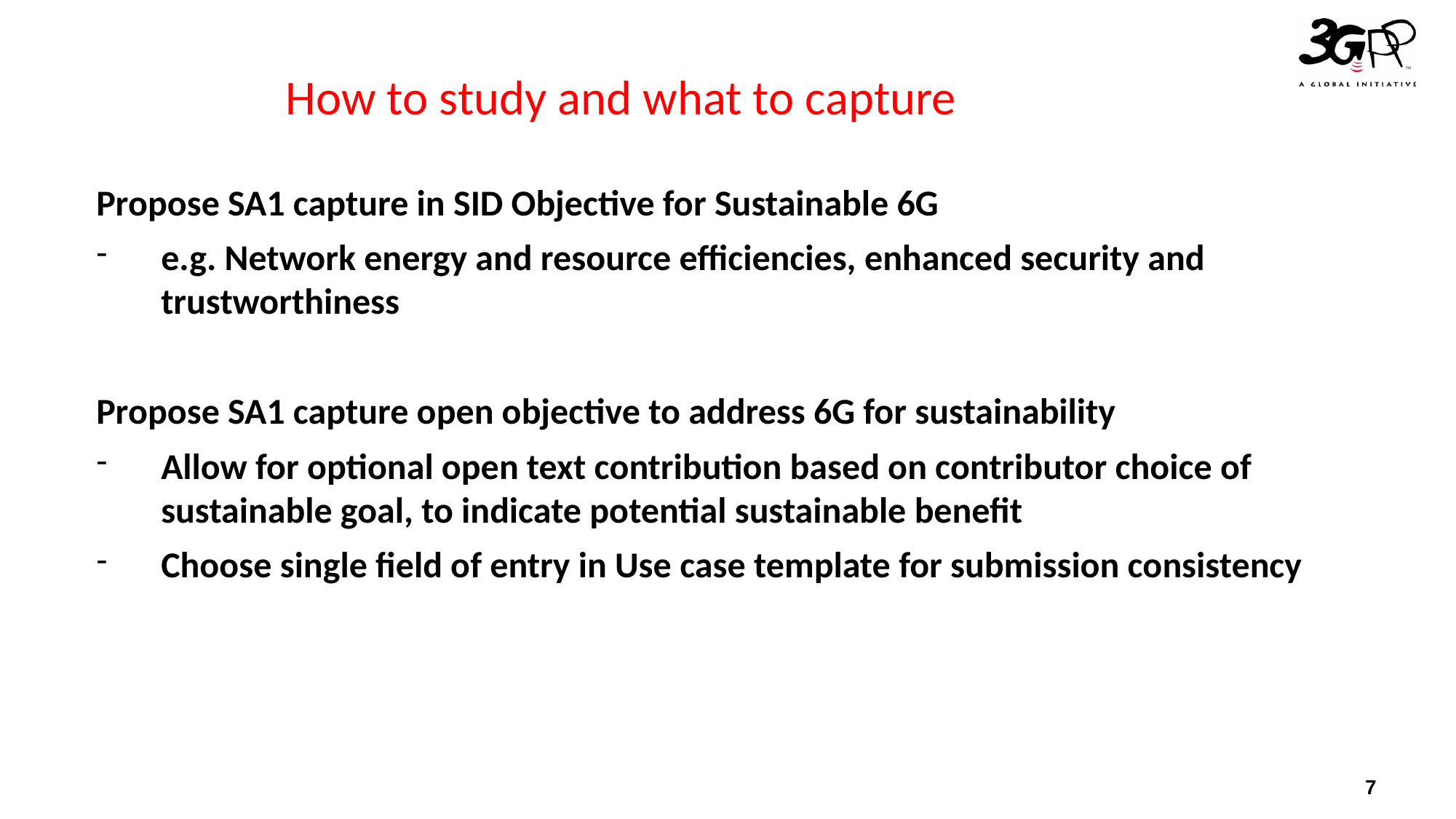

# How to study and what to capture
Propose SA1 capture in SID Objective for Sustainable 6G
e.g. Network energy and resource efficiencies, enhanced security and trustworthiness

Propose SA1 capture open objective to address 6G for sustainability
Allow for optional open text contribution based on contributor choice of sustainable goal, to indicate potential sustainable benefit
Choose single field of entry in Use case template for submission consistency